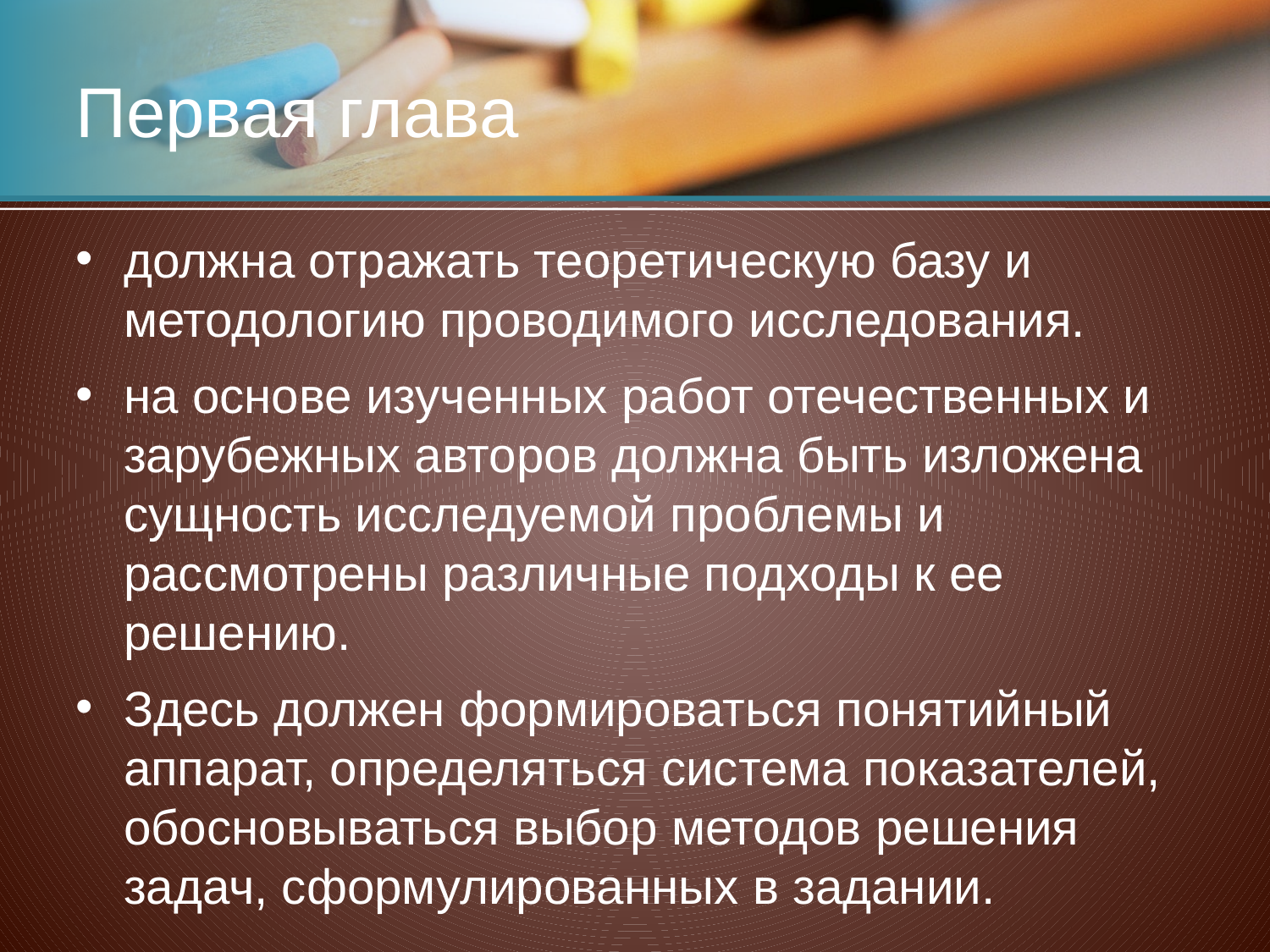

# Первая глава
должна отражать теоретическую базу и методологию проводимого исследования.
на основе изученных работ отечественных и зарубежных авторов должна быть изложена сущность исследуемой проблемы и рассмотрены различные подходы к ее решению.
Здесь должен формироваться понятийный аппарат, определяться система показателей, обосновываться выбор методов решения задач, сформулированных в задании.